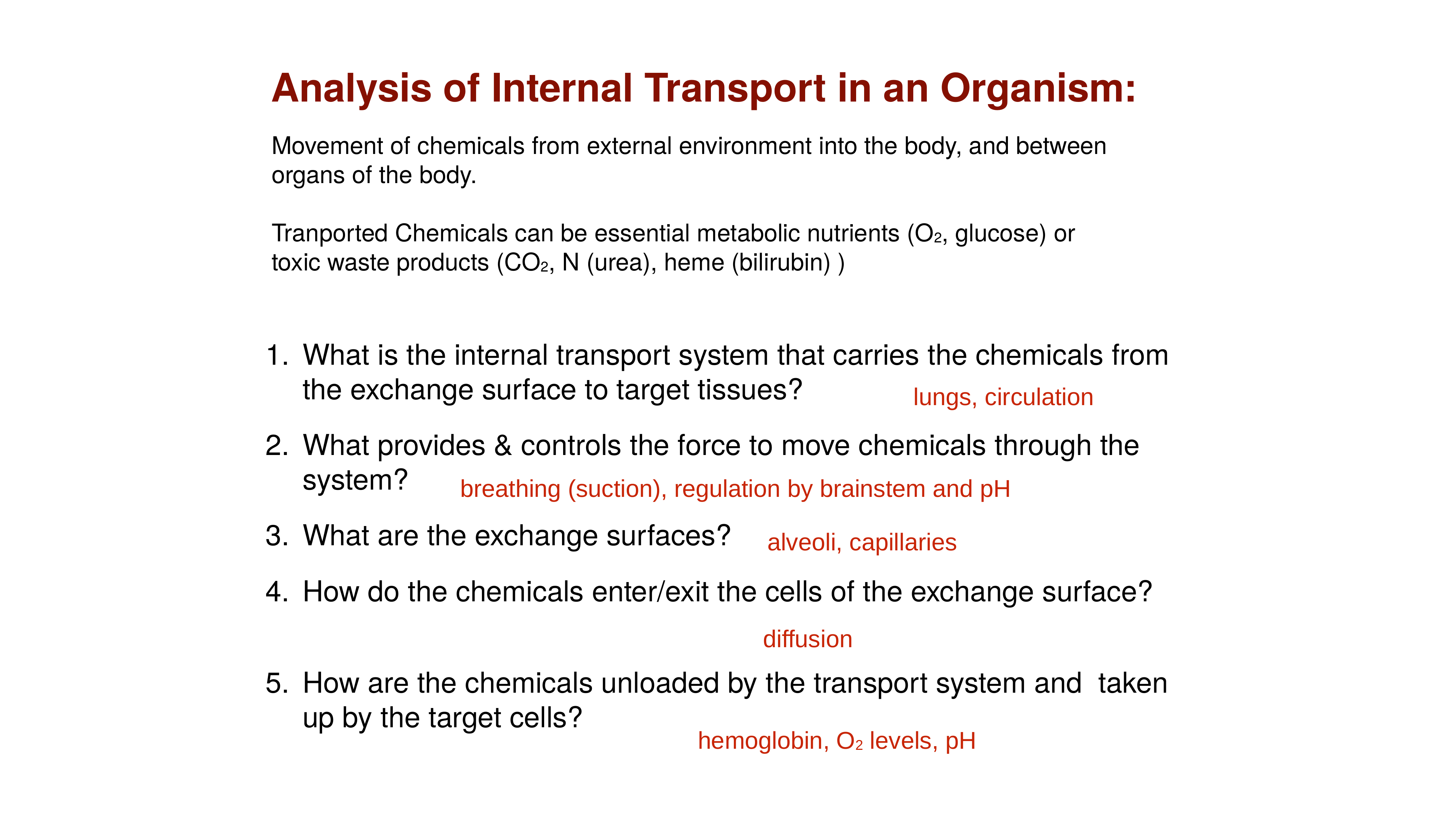

Analysis of Internal Transport in an Organism:
Movement of chemicals from external environment into the body, and between organs of the body.

Tranported Chemicals can be essential metabolic nutrients (O2, glucose) or toxic waste products (CO2, N (urea), heme (bilirubin) )
What is the internal transport system that carries the chemicals from the exchange surface to target tissues?
What provides & controls the force to move chemicals through the system?
What are the exchange surfaces?
How do the chemicals enter/exit the cells of the exchange surface?

How are the chemicals unloaded by the transport system and  taken up by the target cells?
lungs, circulation
breathing (suction), regulation by brainstem and pH
alveoli, capillaries
diffusion
hemoglobin, O2 levels, pH